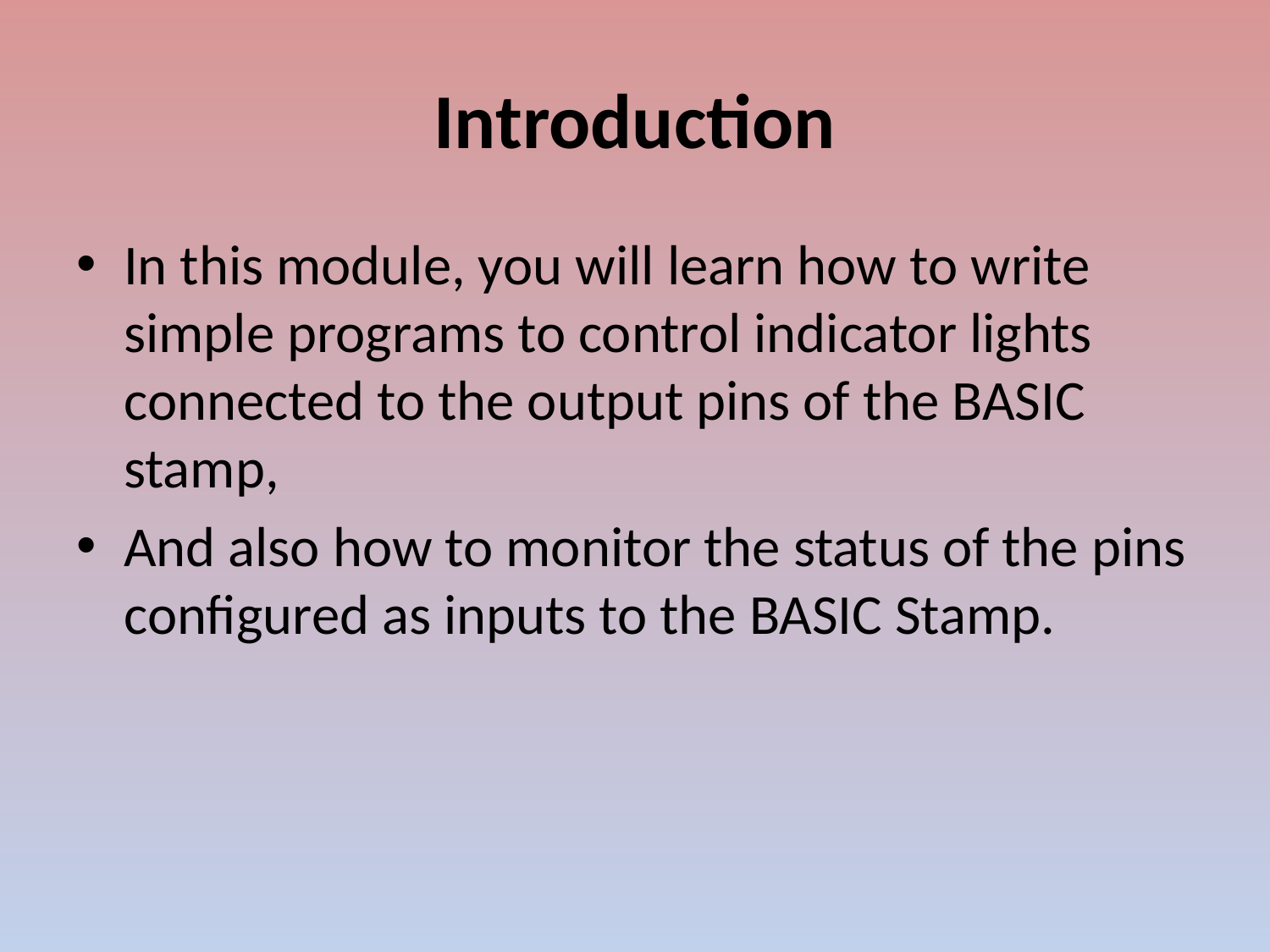

# Introduction
In this module, you will learn how to write simple programs to control indicator lights connected to the output pins of the BASIC stamp,
And also how to monitor the status of the pins configured as inputs to the BASIC Stamp.